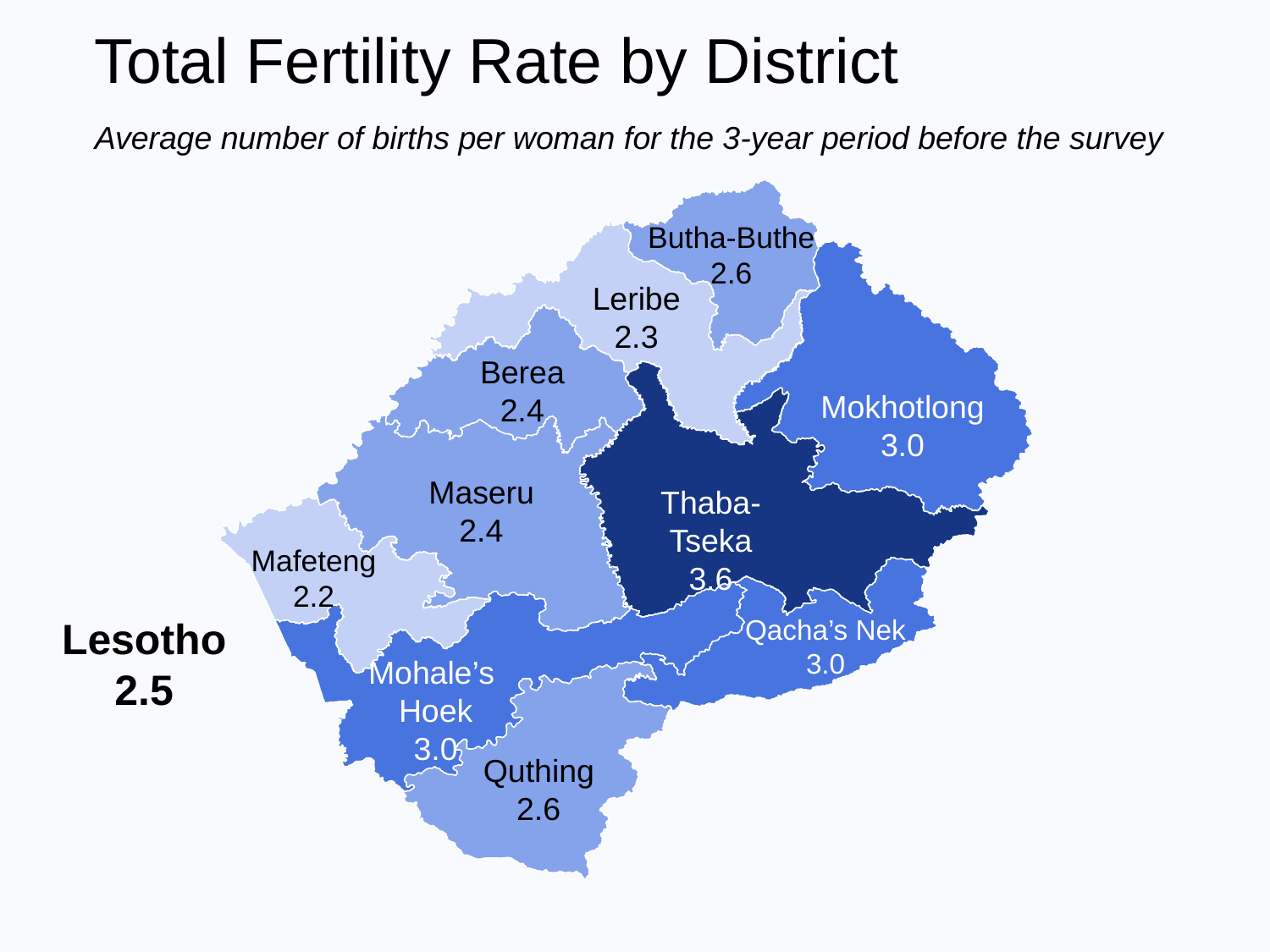

Total Fertility Rate by District

Butha-Buthe
2.6
Leribe
2.3
Berea
2.4
Mokhotlong
3.0
Maseru
2.4
Thaba-Tseka
3.6
Mafeteng
2.2
Qacha’s Nek
3.0
Mohale’s
Hoek
3.0
Quthing
2.6
Average number of births per woman for the 3-year period before the survey

Lesotho
2.5